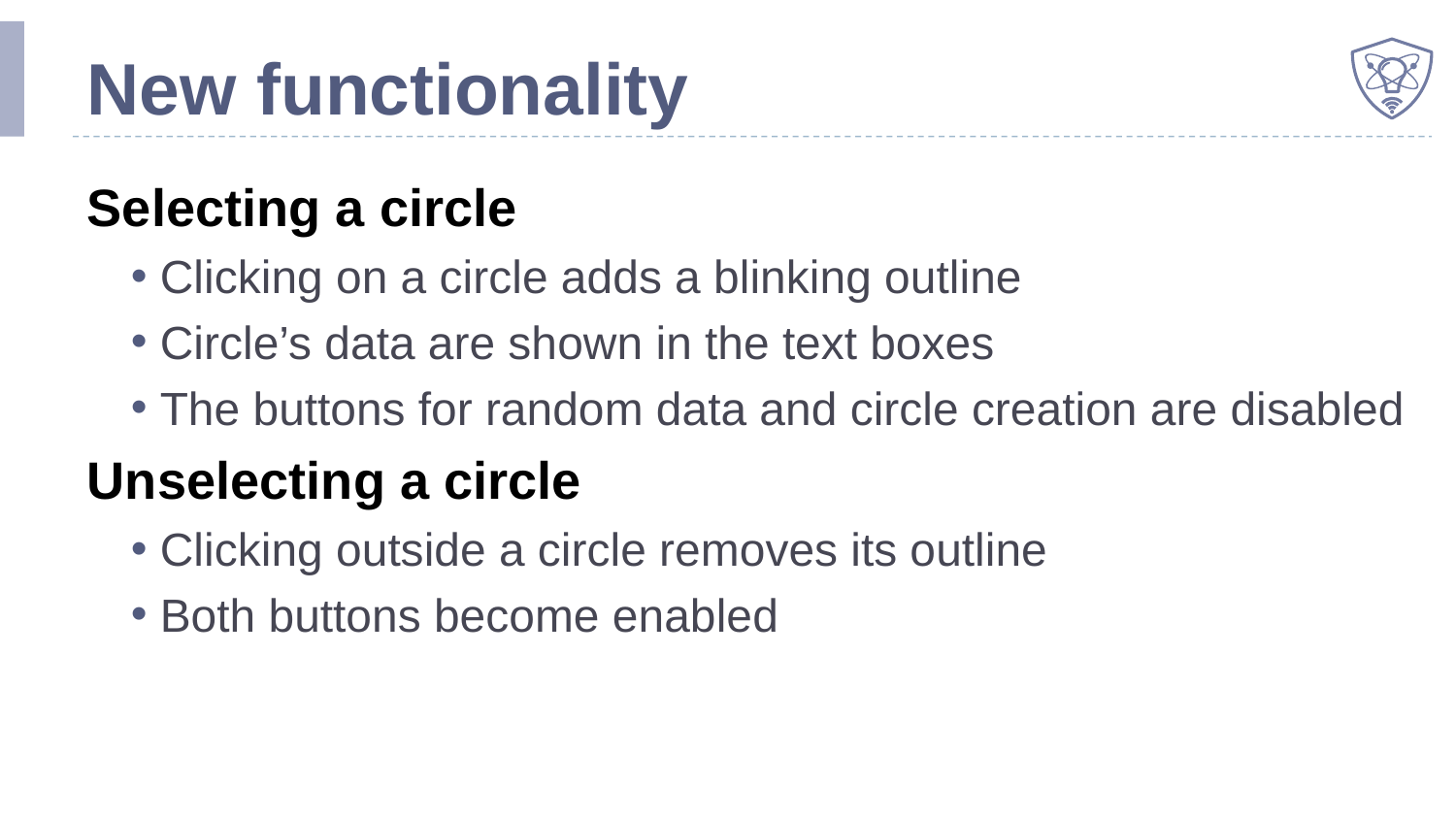

# New functionality
Selecting a circle
Clicking on a circle adds a blinking outline
Circle’s data are shown in the text boxes
The buttons for random data and circle creation are disabled
Unselecting a circle
Clicking outside a circle removes its outline
Both buttons become enabled